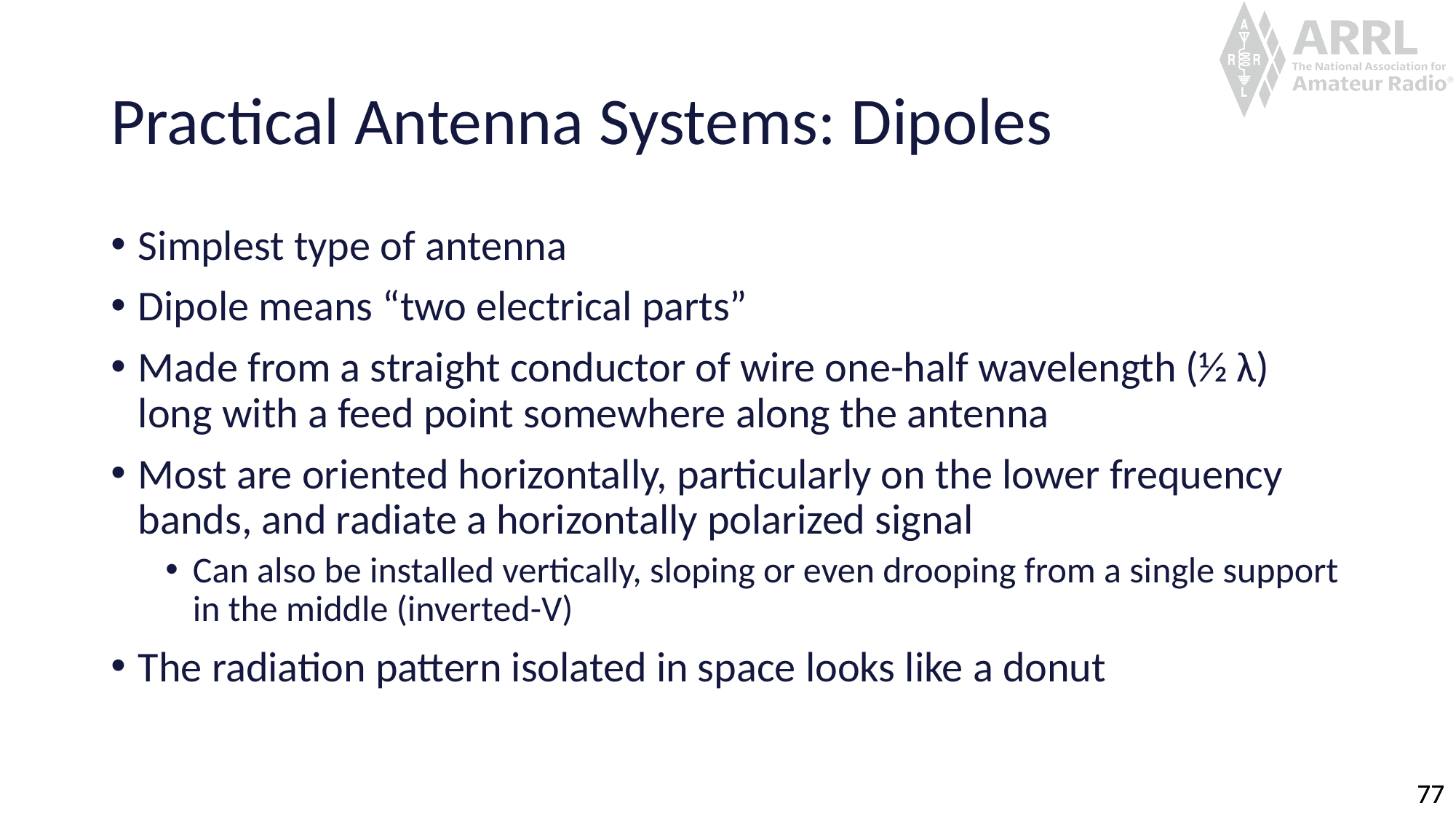

# Practical Antenna Systems: Dipoles
Simplest type of antenna
Dipole means “two electrical parts”
Made from a straight conductor of wire one-half wavelength (1⁄2 λ) long with a feed point somewhere along the antenna
Most are oriented horizontally, particularly on the lower frequency bands, and radiate a horizontally polarized signal
Can also be installed vertically, sloping or even drooping from a single support in the middle (inverted-V)
The radiation pattern isolated in space looks like a donut